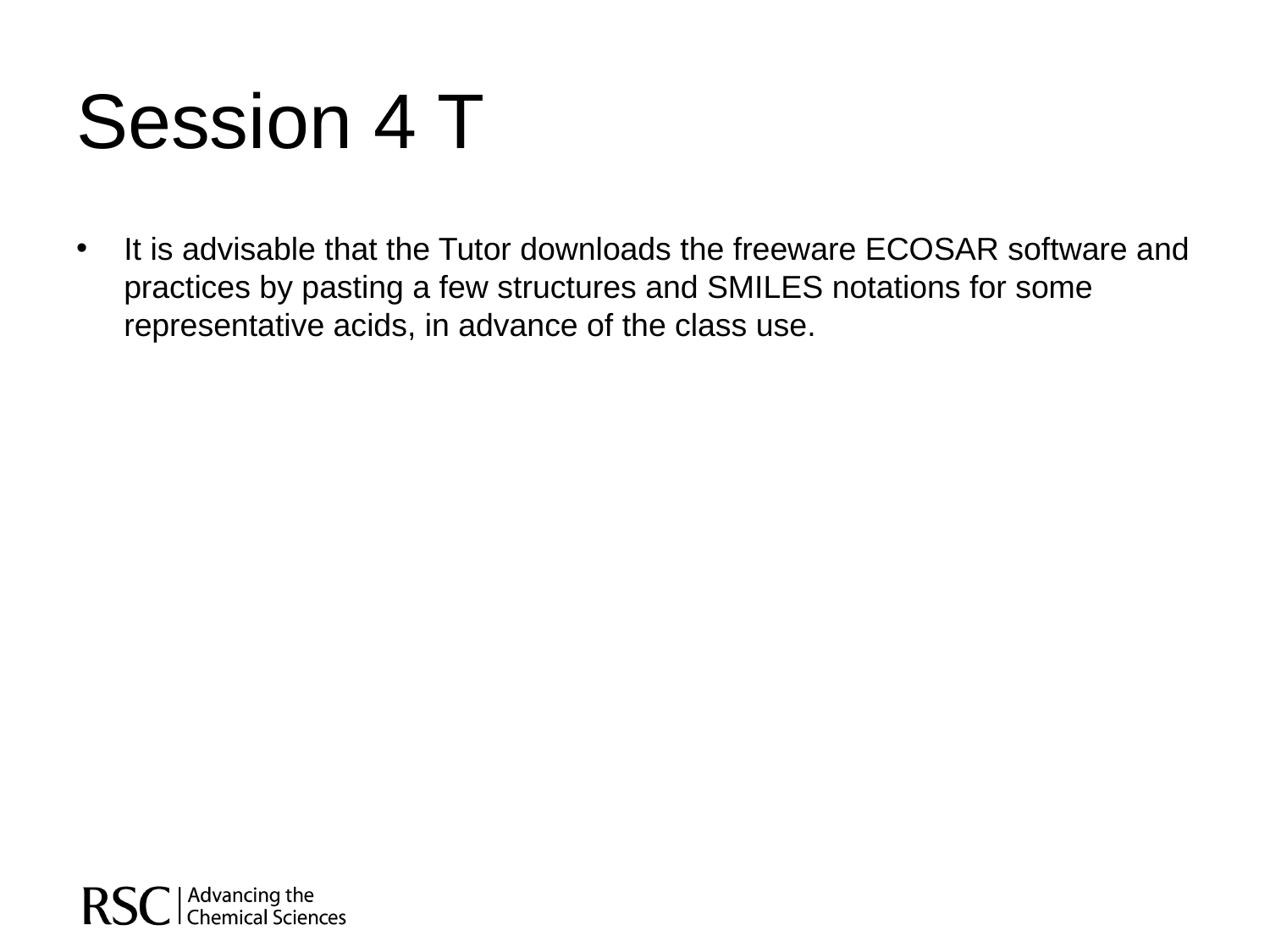

# Session 4 T
It is advisable that the Tutor downloads the freeware ECOSAR software and practices by pasting a few structures and SMILES notations for some representative acids, in advance of the class use.